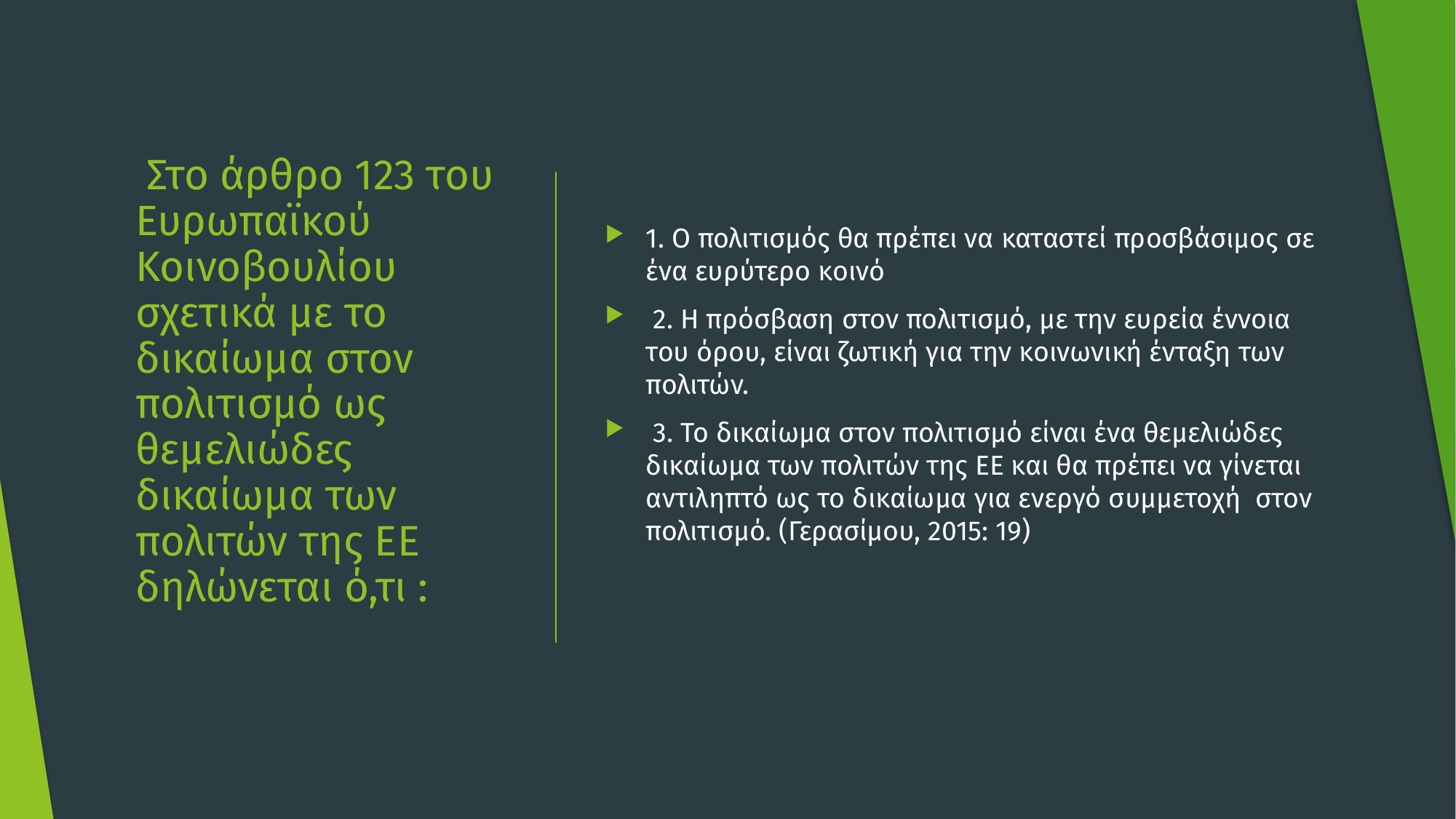

1. Ο πολιτισμός θα πρέπει να καταστεί προσβάσιµος σε ένα ευρύτερο κοινό
 2. Η πρόσβαση στον πολιτισμό, µε την ευρεία έννοια του όρου, είναι ζωτική για την κοινωνική ένταξη των πολιτών.
 3. Το δικαίωµα στον πολιτισμό είναι ένα θεμελιώδες δικαίωµα των πολιτών της ΕΕ και θα πρέπει να γίνεται αντιληπτό ως το δικαίωµα για ενεργό συμμετοχή  στον πολιτισμό. (Γερασίμου, 2015: 19)

# Στο άρθρο 123 του Ευρωπαϊκού Κοινοβουλίου σχετικά µε το δικαίωµα στον πολιτισμό ως θεμελιώδες δικαίωµα των πολιτών της ΕΕ δηλώνεται ό,τι :